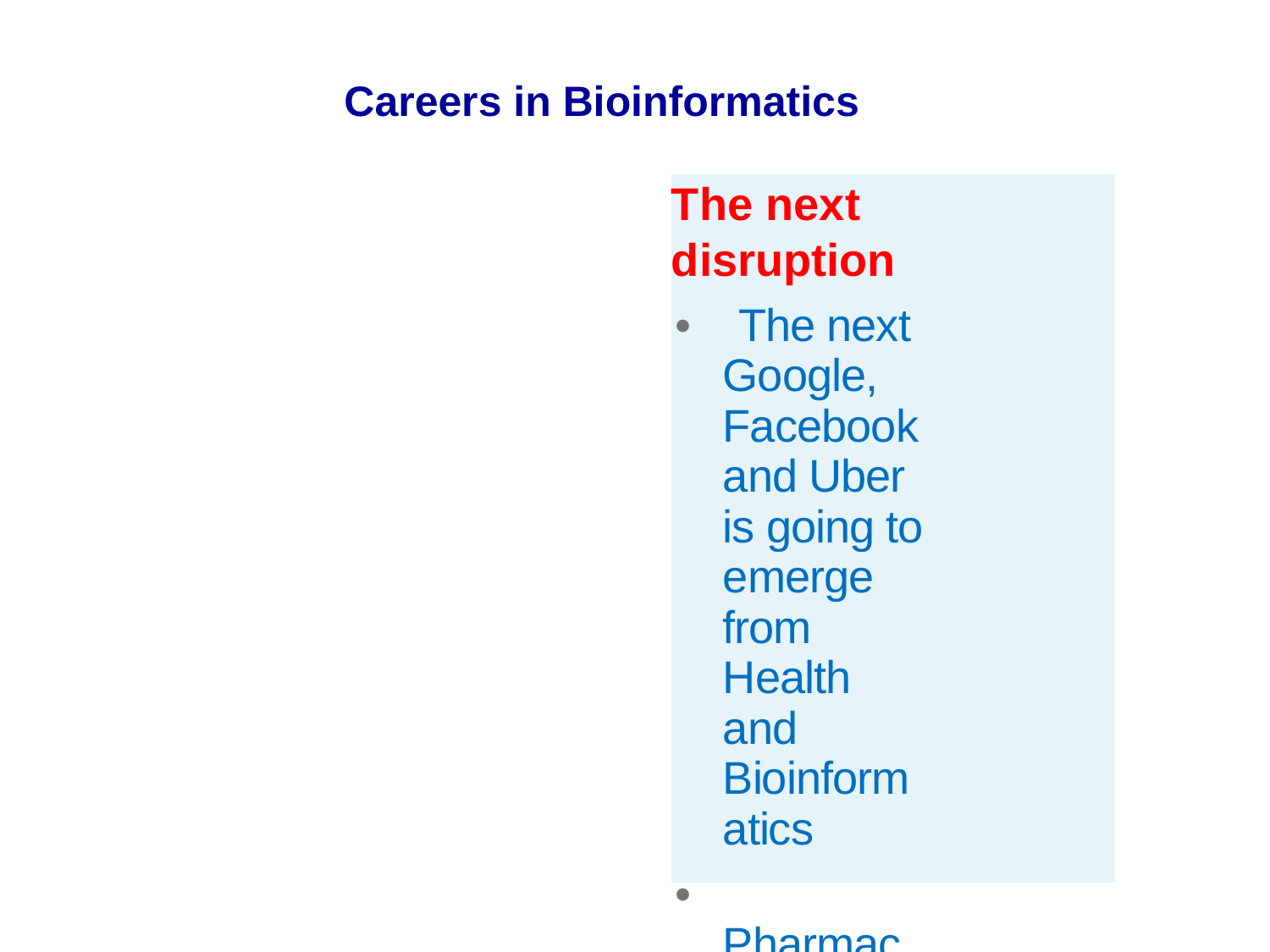

Careers in Bioinformatics
The next disruption
•    The next Google, Facebook and Uber is going to emerge from Health and Bioinformatics
•    Pharmaceutical companies are investing into bioinformatics human resource development